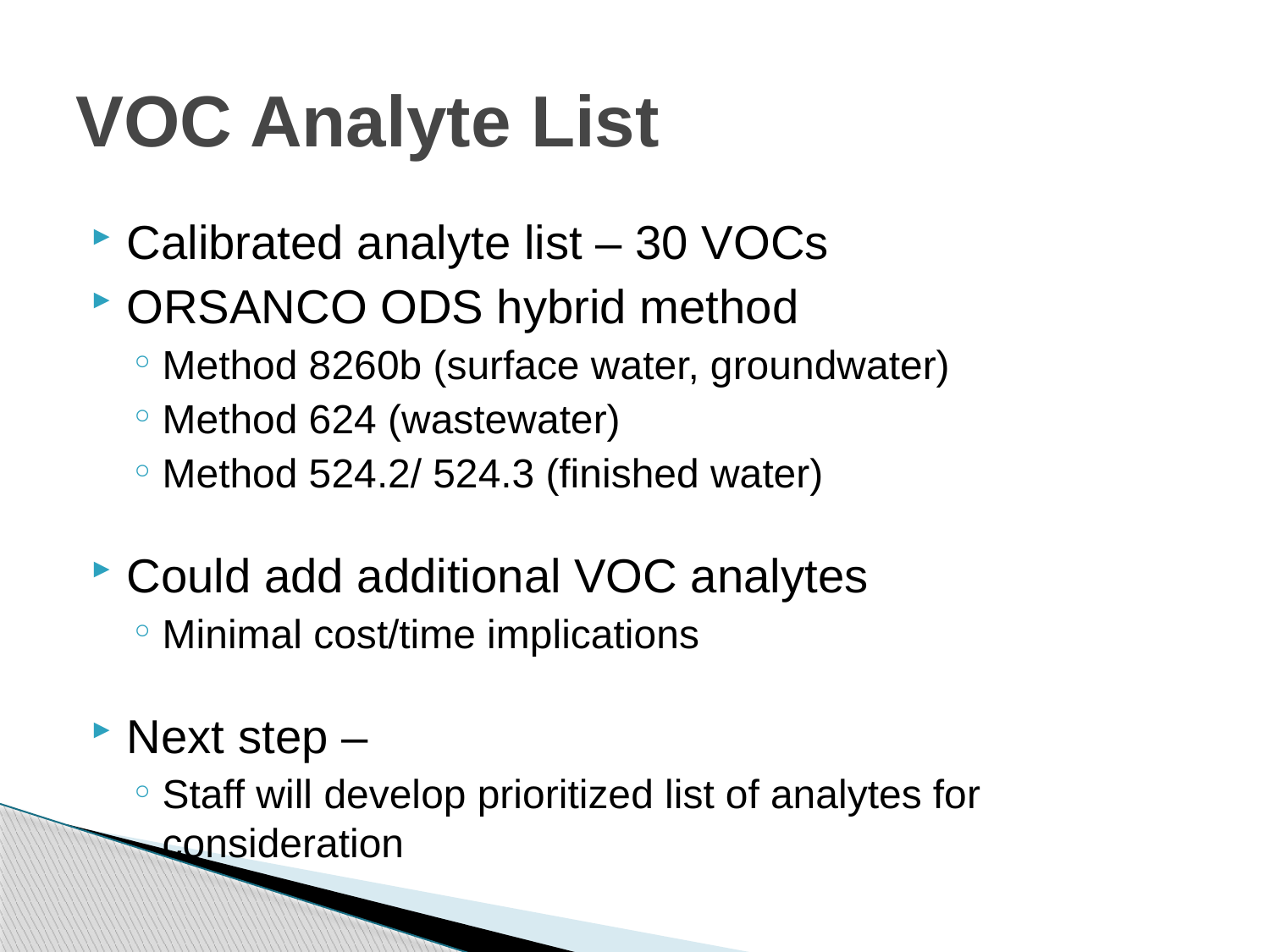

# VOC Analyte List
Calibrated analyte list – 30 VOCs
ORSANCO ODS hybrid method
Method 8260b (surface water, groundwater)
Method 624 (wastewater)
Method 524.2/ 524.3 (finished water)

Could add additional VOC analytes
Minimal cost/time implications

Next step –
Staff will develop prioritized list of analytes for consideration